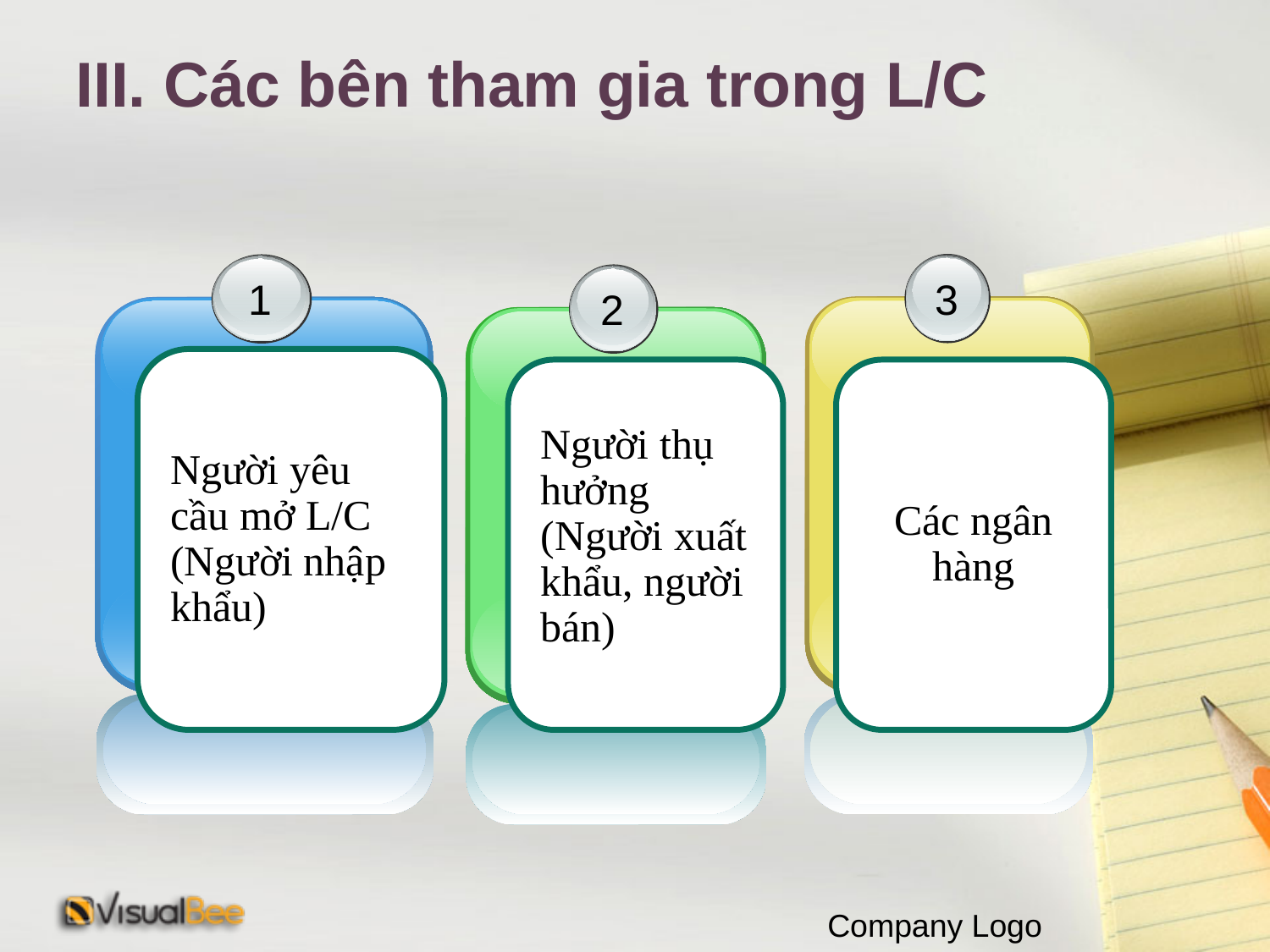

# III. Các bên tham gia trong L/C

3

1

2

Người yêu cầu mở L/C (Người nhập khẩu)

Người thụ hưởng (Người xuất khẩu, người bán)

Các ngân hàng
www.themegallery.com

Company Logo